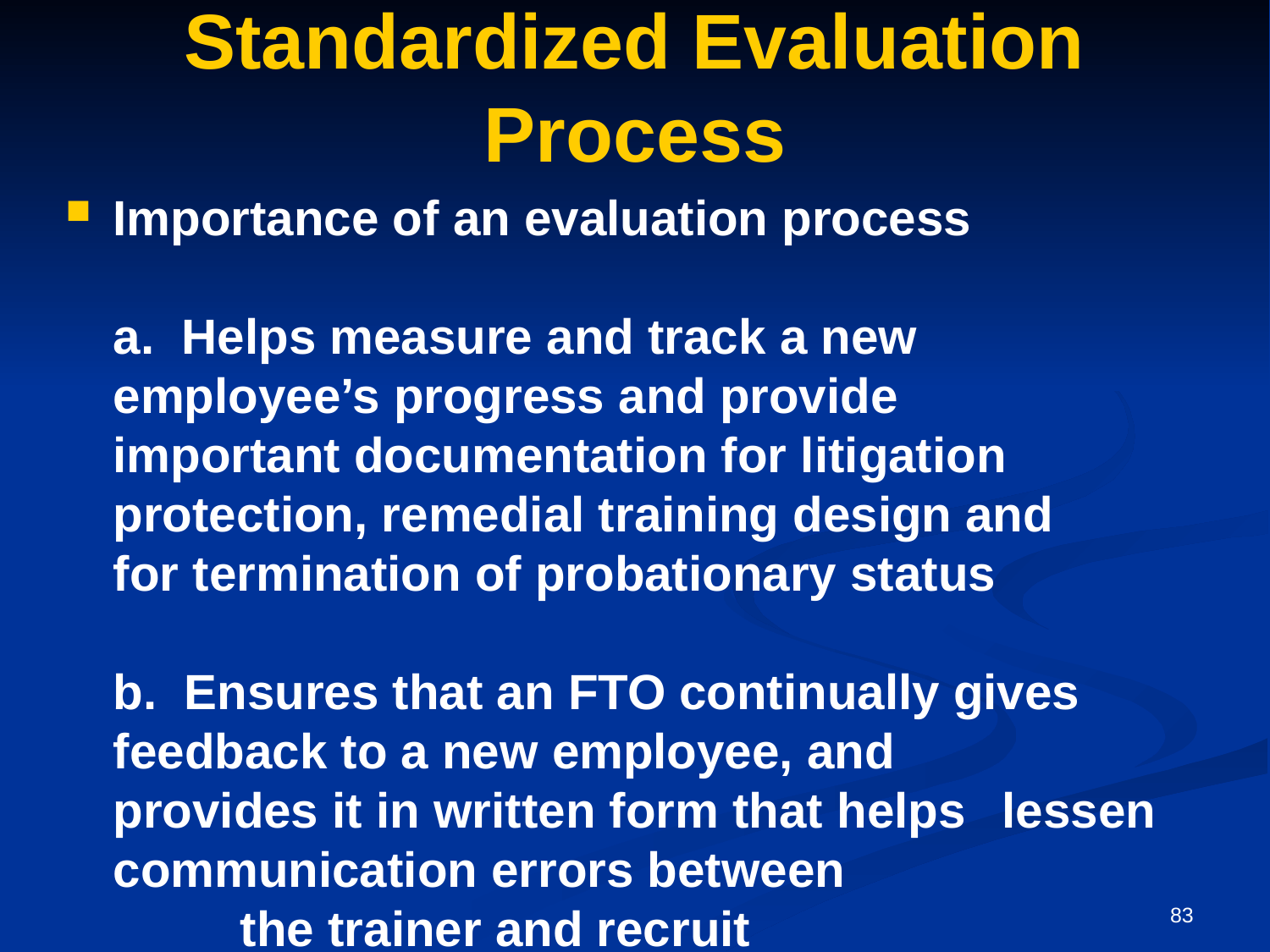

# Standardized Evaluation Process
Importance of an evaluation process

	a.  Helps measure and track a new 	employee’s progress and provide 	 	important documentation for litigation 	protection, remedial training design and  	for termination of probationary status

	b.  Ensures that an FTO continually gives 	feedback to a new employee, and 	provides it in written form that helps 	lessen communication errors between
		the trainer and recruit
83